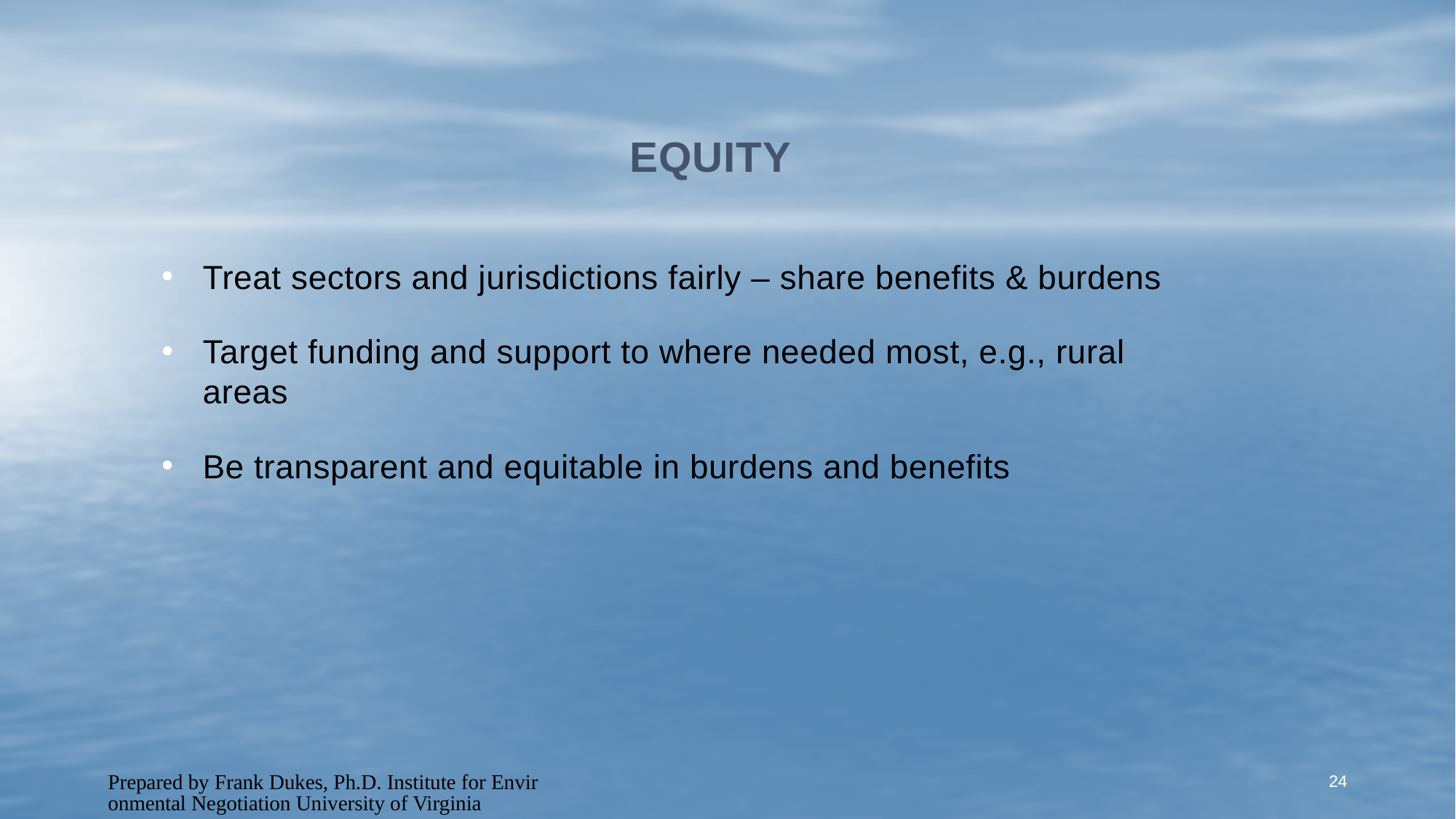

# Equity
Treat sectors and jurisdictions fairly – share benefits & burdens
Target funding and support to where needed most, e.g., rural areas
Be transparent and equitable in burdens and benefits

Prepared by Frank Dukes, Ph.D. Institute for Environmental Negotiation University of Virginia
24